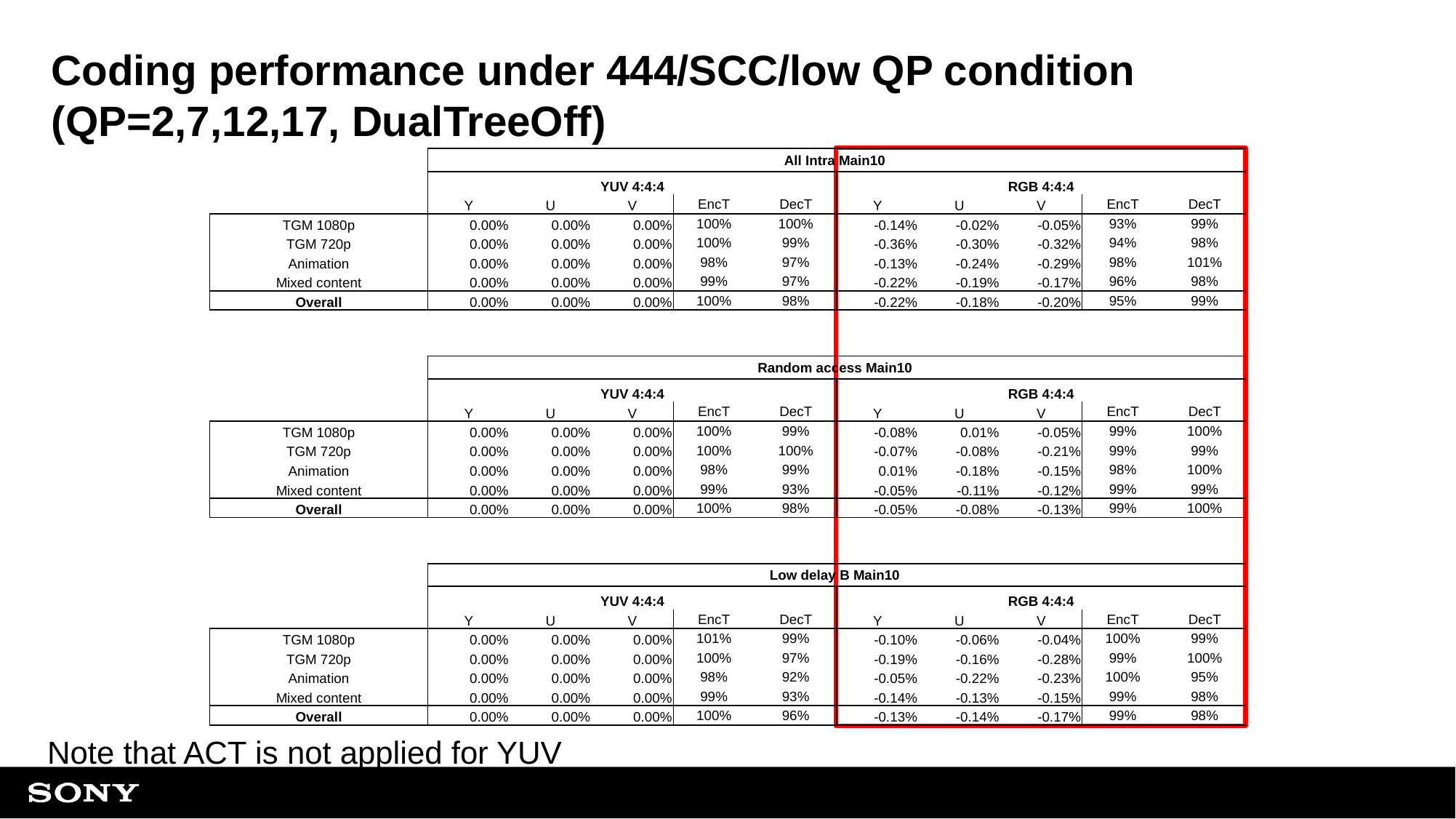

# Coding performance under 444/SCC/low QP condition (QP=2,7,12,17, DualTreeOff)

|  | All Intra Main10 |  |  |  |  |  |  |  |  |  |
| --- | --- | --- | --- | --- | --- | --- | --- | --- | --- | --- |
|  | YUV 4:4:4 |  |  |  |  | RGB 4:4:4 |  |  |  |  |
|  | Y | U | V | EncT | DecT | Y | U | V | EncT | DecT |
| TGM 1080p | 0.00% | 0.00% | 0.00% | 100% | 100% | -0.14% | -0.02% | -0.05% | 93% | 99% |
| TGM 720p | 0.00% | 0.00% | 0.00% | 100% | 99% | -0.36% | -0.30% | -0.32% | 94% | 98% |
| Animation | 0.00% | 0.00% | 0.00% | 98% | 97% | -0.13% | -0.24% | -0.29% | 98% | 101% |
| Mixed content | 0.00% | 0.00% | 0.00% | 99% | 97% | -0.22% | -0.19% | -0.17% | 96% | 98% |
| Overall | 0.00% | 0.00% | 0.00% | 100% | 98% | -0.22% | -0.18% | -0.20% | 95% | 99% |
|  |  |  |  |  |  |  |  |  |  |  |
|  |  |  |  |  |  |  |  |  |  |  |
|  | Random access Main10 |  |  |  |  |  |  |  |  |  |
|  | YUV 4:4:4 |  |  |  |  | RGB 4:4:4 |  |  |  |  |
|  | Y | U | V | EncT | DecT | Y | U | V | EncT | DecT |
| TGM 1080p | 0.00% | 0.00% | 0.00% | 100% | 99% | -0.08% | 0.01% | -0.05% | 99% | 100% |
| TGM 720p | 0.00% | 0.00% | 0.00% | 100% | 100% | -0.07% | -0.08% | -0.21% | 99% | 99% |
| Animation | 0.00% | 0.00% | 0.00% | 98% | 99% | 0.01% | -0.18% | -0.15% | 98% | 100% |
| Mixed content | 0.00% | 0.00% | 0.00% | 99% | 93% | -0.05% | -0.11% | -0.12% | 99% | 99% |
| Overall | 0.00% | 0.00% | 0.00% | 100% | 98% | -0.05% | -0.08% | -0.13% | 99% | 100% |
|  |  |  |  |  |  |  |  |  |  |  |
|  |  |  |  |  |  |  |  |  |  |  |
|  | Low delay B Main10 |  |  |  |  |  |  |  |  |  |
|  | YUV 4:4:4 |  |  |  |  | RGB 4:4:4 |  |  |  |  |
|  | Y | U | V | EncT | DecT | Y | U | V | EncT | DecT |
| TGM 1080p | 0.00% | 0.00% | 0.00% | 101% | 99% | -0.10% | -0.06% | -0.04% | 100% | 99% |
| TGM 720p | 0.00% | 0.00% | 0.00% | 100% | 97% | -0.19% | -0.16% | -0.28% | 99% | 100% |
| Animation | 0.00% | 0.00% | 0.00% | 98% | 92% | -0.05% | -0.22% | -0.23% | 100% | 95% |
| Mixed content | 0.00% | 0.00% | 0.00% | 99% | 93% | -0.14% | -0.13% | -0.15% | 99% | 98% |
| Overall | 0.00% | 0.00% | 0.00% | 100% | 96% | -0.13% | -0.14% | -0.17% | 99% | 98% |
Note that ACT is not applied for YUV